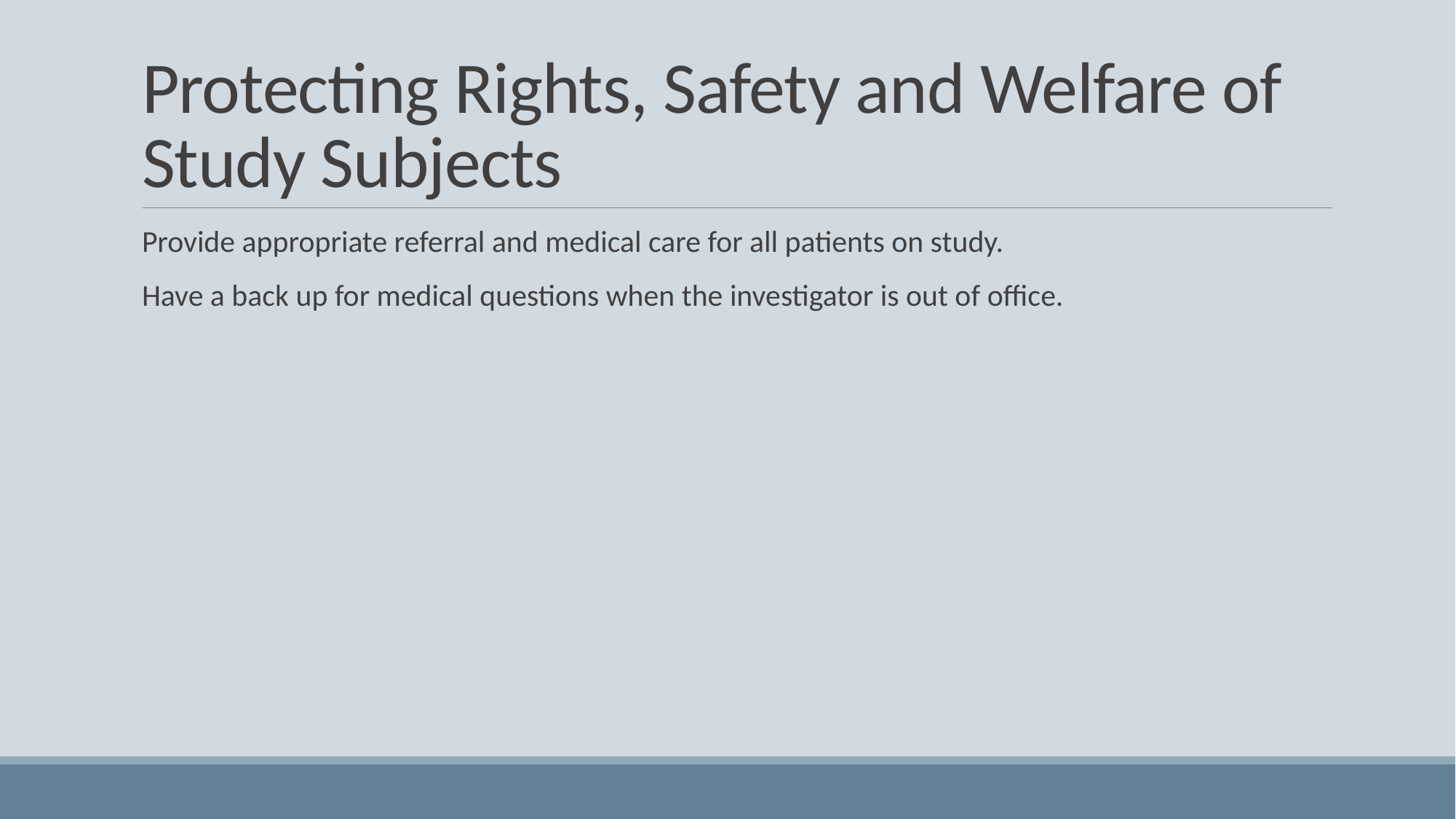

# Protecting Rights, Safety and Welfare of Study Subjects
Provide appropriate referral and medical care for all patients on study.
Have a back up for medical questions when the investigator is out of office.